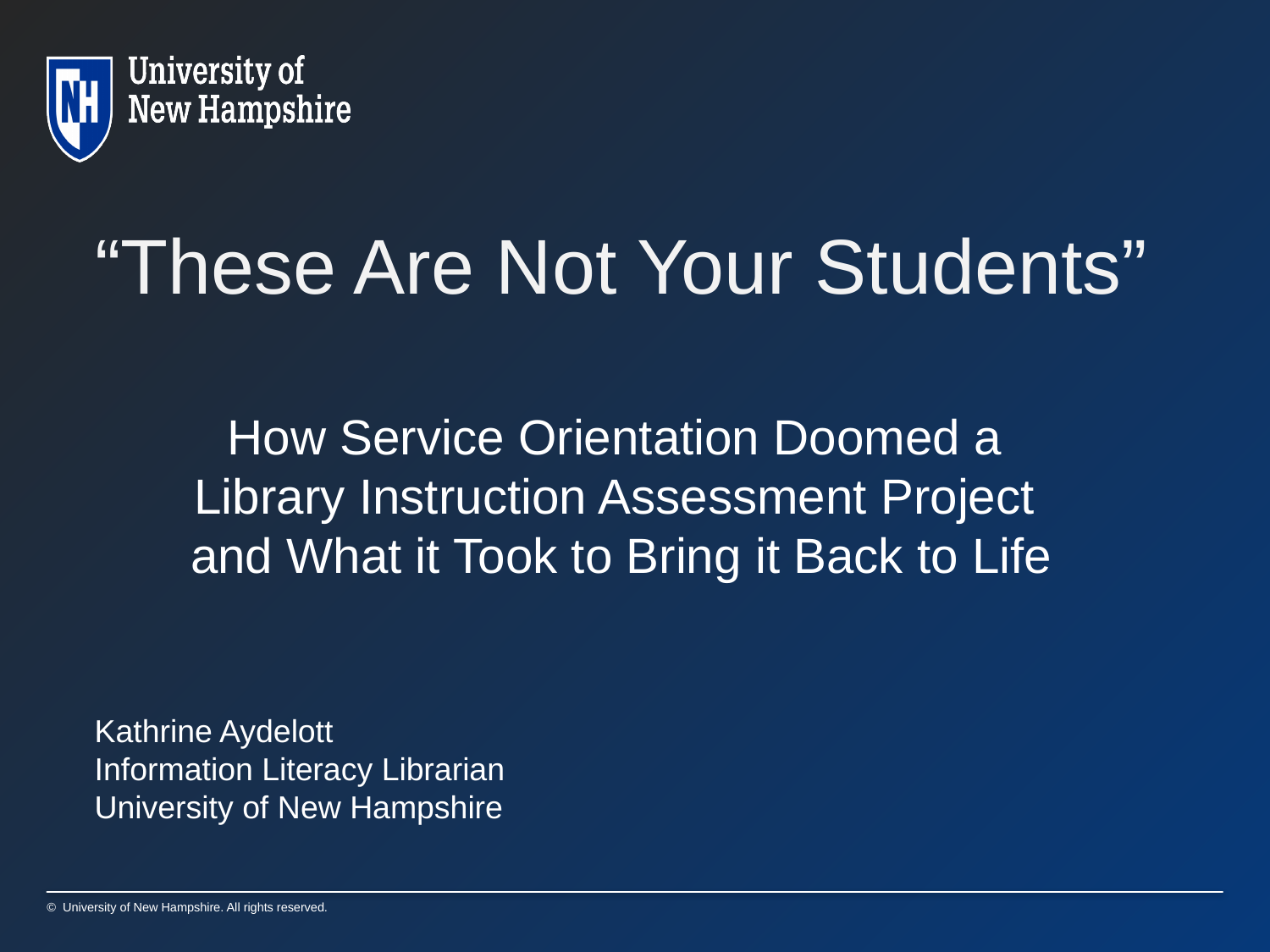

# “These Are Not Your Students”
How Service Orientation Doomed a
Library Instruction Assessment Project
and What it Took to Bring it Back to Life
Kathrine Aydelott
Information Literacy Librarian
University of New Hampshire